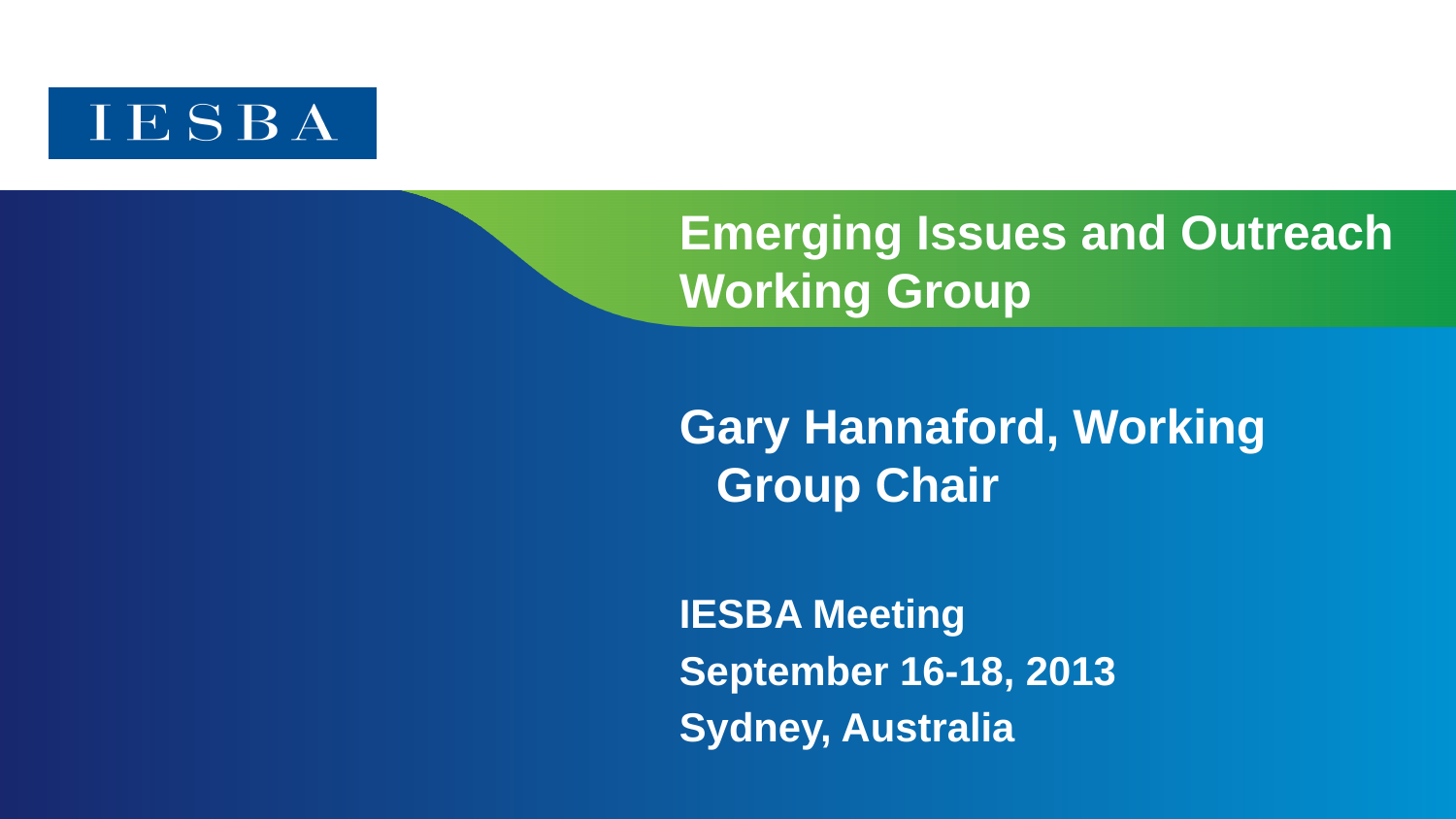

# Emerging Issues and Outreach Working Group
Gary Hannaford, Working Group Chair

IESBA Meeting
September 16-18, 2013
Sydney, Australia